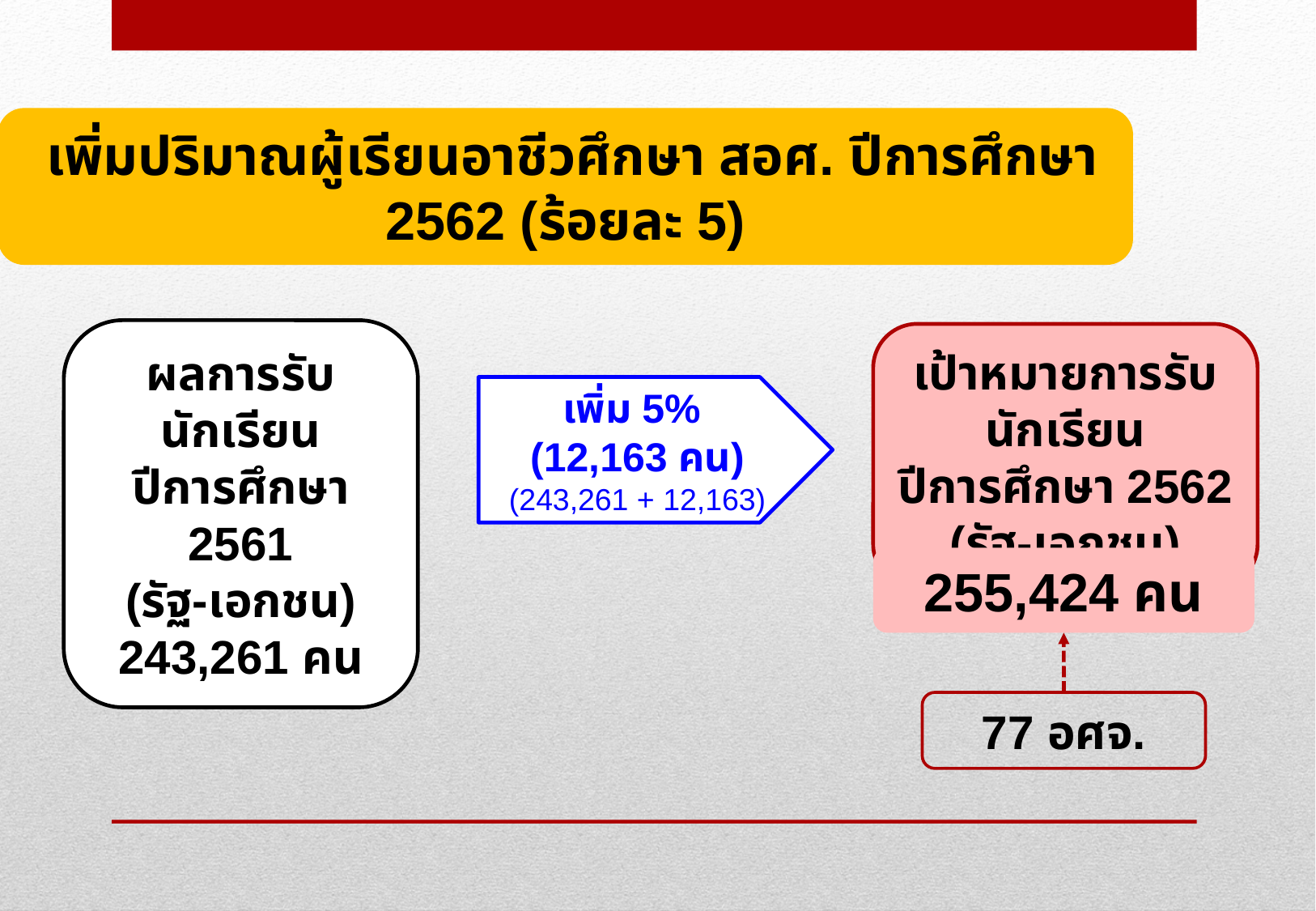

เพิ่มปริมาณผู้เรียนอาชีวศึกษา สอศ. ปีการศึกษา 2562 (ร้อยละ 5)
ผลการรับนักเรียน
ปีการศึกษา 2561
(รัฐ-เอกชน)
243,261 คน
เป้าหมายการรับนักเรียน
ปีการศึกษา 2562
(รัฐ-เอกชน)
เพิ่ม 5%
(12,163 คน)
(243,261 + 12,163)
255,424 คน
77 อศจ.